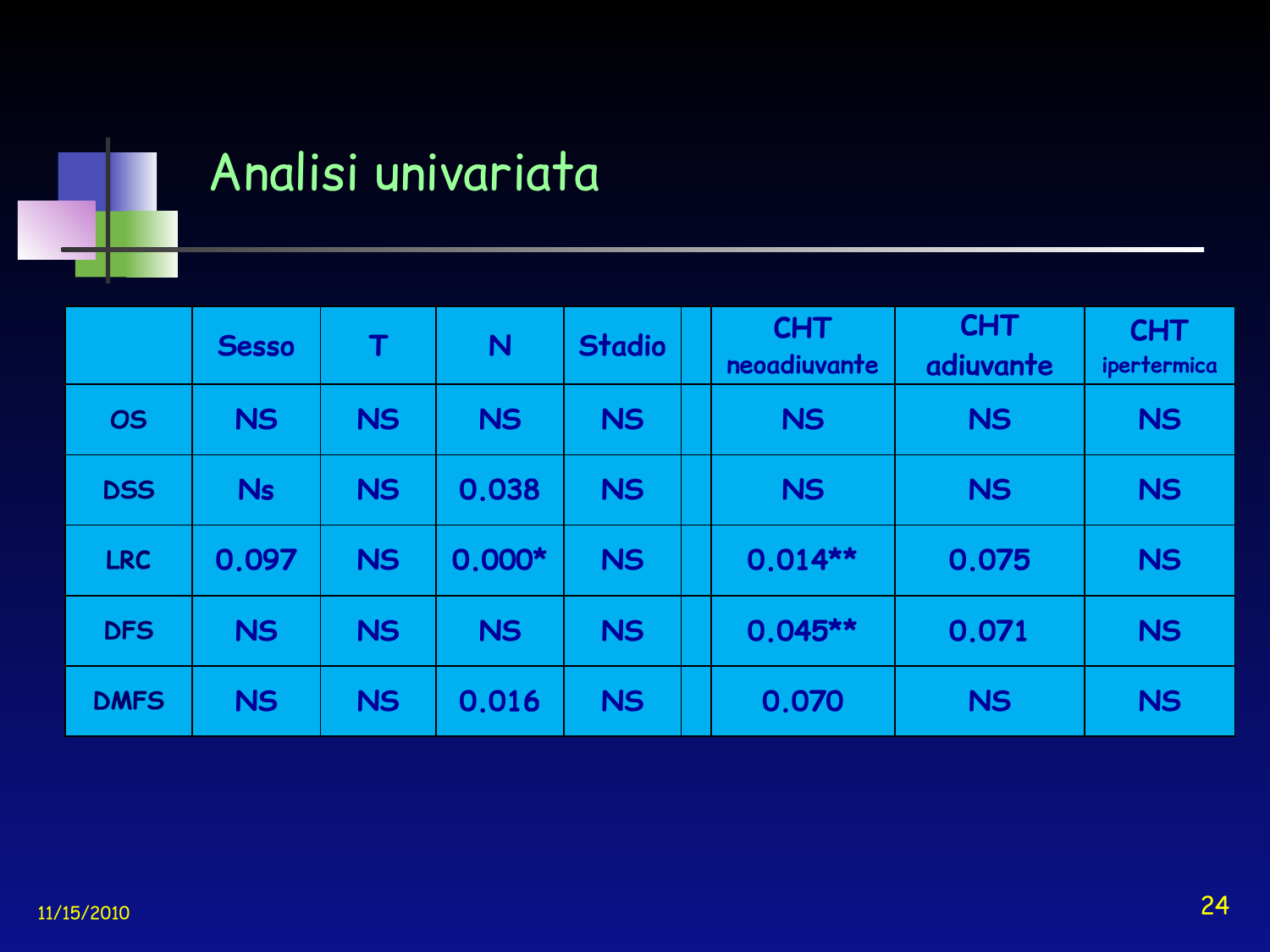

# Analisi univariata
|  | Sesso | T | N | Stadio |  | CHT neoadiuvante | CHT adiuvante | CHT ipertermica |
| --- | --- | --- | --- | --- | --- | --- | --- | --- |
| OS | NS | NS | NS | NS |  | NS | NS | NS |
| DSS | Ns | NS | 0.038 | NS |  | NS | NS | NS |
| LRC | 0.097 | NS | 0.000\* | NS |  | 0.014\*\* | 0.075 | NS |
| DFS | NS | NS | NS | NS |  | 0.045\*\* | 0.071 | NS |
| DMFS | NS | NS | 0.016 | NS |  | 0.070 | NS | NS |
11/15/2010

24